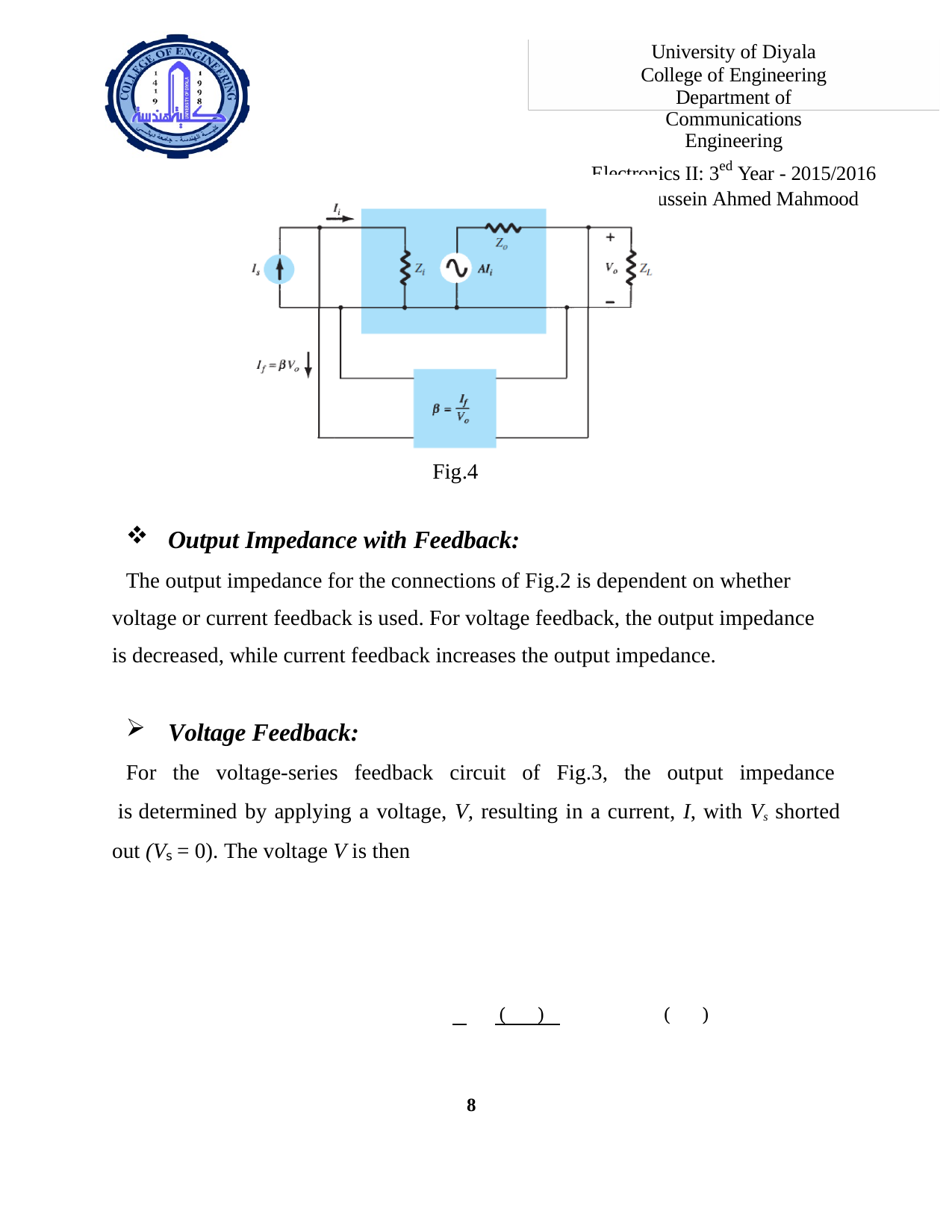

University of Diyala College of Engineering
Department of Communications Engineering
Electronics II: 3ed Year - 2015/2016 By: Hussein Ahmed Mahmood

Fig.4

Output Impedance with Feedback:
The output impedance for the connections of Fig.2 is dependent on whether voltage or current feedback is used. For voltage feedback, the output impedance is decreased, while current feedback increases the output impedance.

Voltage Feedback:
For   the   voltage-series   feedback   circuit   of   Fig.3,   the   output   impedance   is determined by applying a voltage, V, resulting in a current, I, with Vs  shorted out (Vs = 0). The voltage V is then

                          (  )         (  )

8